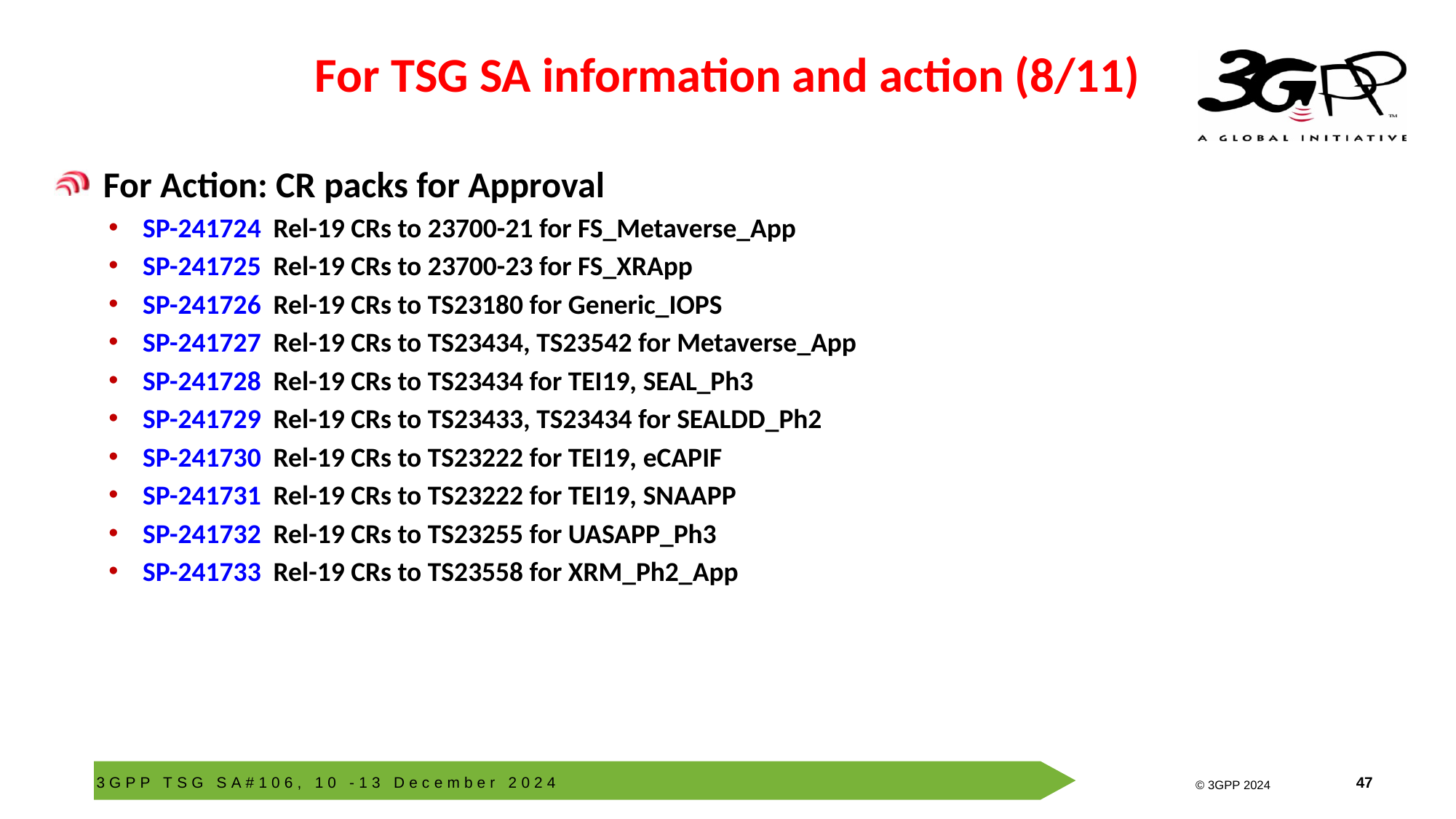

# For TSG SA information and action (8/11)
 For Action: CR packs for Approval
SP-241724  Rel-19 CRs to 23700-21 for FS_Metaverse_App
SP-241725  Rel-19 CRs to 23700-23 for FS_XRApp
SP-241726  Rel-19 CRs to TS23180 for Generic_IOPS
SP-241727  Rel-19 CRs to TS23434, TS23542 for Metaverse_App
SP-241728  Rel-19 CRs to TS23434 for TEI19, SEAL_Ph3
SP-241729  Rel-19 CRs to TS23433, TS23434 for SEALDD_Ph2
SP-241730  Rel-19 CRs to TS23222 for TEI19, eCAPIF
SP-241731  Rel-19 CRs to TS23222 for TEI19, SNAAPP
SP-241732  Rel-19 CRs to TS23255 for UASAPP_Ph3
SP-241733  Rel-19 CRs to TS23558 for XRM_Ph2_App